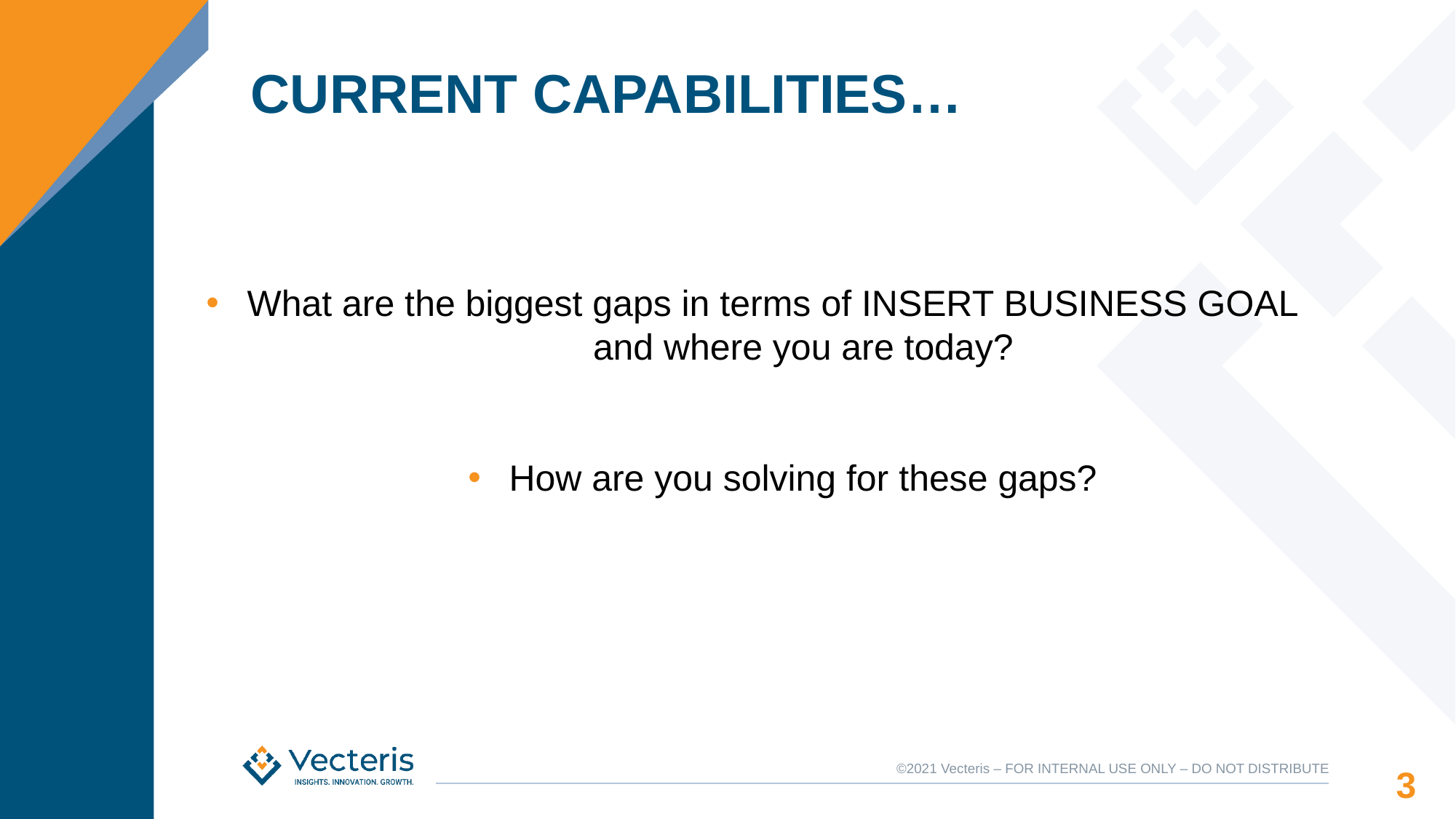

CURRENT CAPABILITIES…

What are the biggest gaps in terms of INSERT BUSINESS GOAL       and where you are today?

How are you solving for these gaps?

3
©2021 Vecteris – FOR INTERNAL USE ONLY – DO NOT DISTRIBUTE